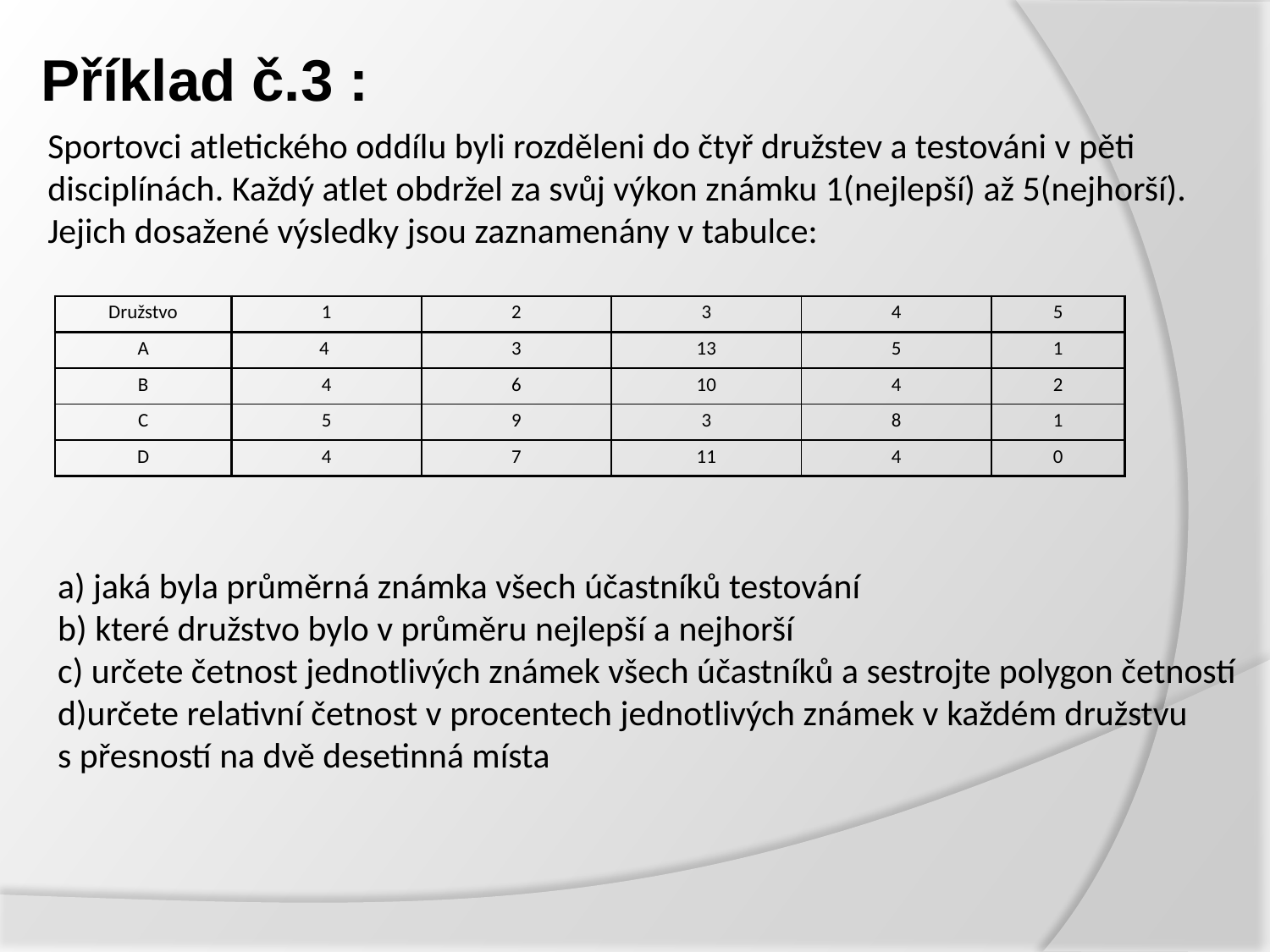

# Příklad č.3 :
Sportovci atletického oddílu byli rozděleni do čtyř družstev a testováni v pěti disciplínách. Každý atlet obdržel za svůj výkon známku 1(nejlepší) až 5(nejhorší).
Jejich dosažené výsledky jsou zaznamenány v tabulce:

| Družstvo | 1 | 2 | 3 | 4 | 5 |
| --- | --- | --- | --- | --- | --- |
| A | 4 | 3 | 13 | 5 | 1 |
| B | 4 | 6 | 10 | 4 | 2 |
| C | 5 | 9 | 3 | 8 | 1 |
| D | 4 | 7 | 11 | 4 | 0 |
a) jaká byla průměrná známka všech účastníků testování
b) které družstvo bylo v průměru nejlepší a nejhorší
c) určete četnost jednotlivých známek všech účastníků a sestrojte polygon četností
d)určete relativní četnost v procentech jednotlivých známek v každém družstvu s přesností na dvě desetinná místa